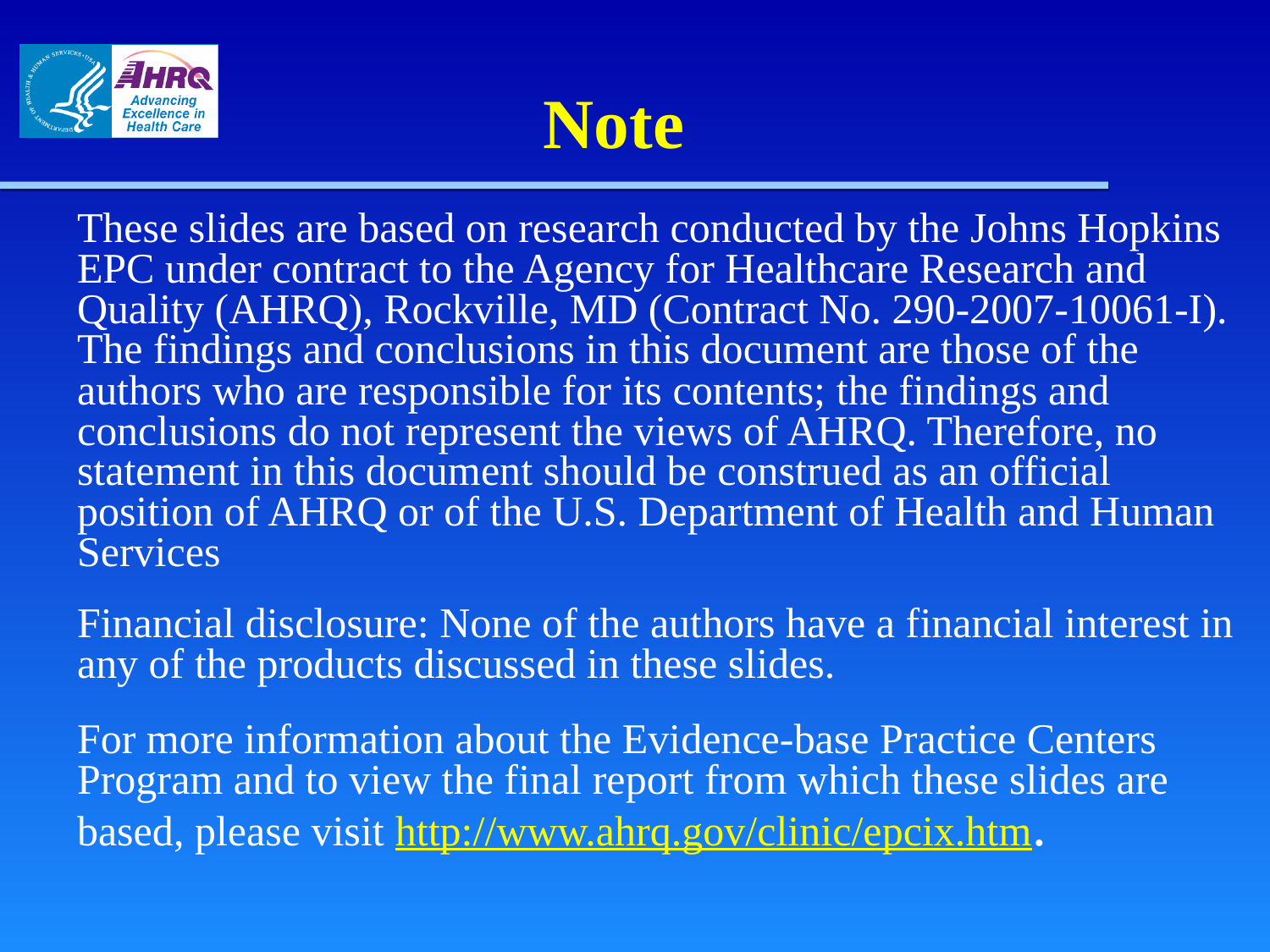

# Note
	These slides are based on research conducted by the Johns Hopkins EPC under contract to the Agency for Healthcare Research and Quality (AHRQ), Rockville, MD (Contract No. 290-2007-10061-I). The findings and conclusions in this document are those of the authors who are responsible for its contents; the findings and conclusions do not represent the views of AHRQ. Therefore, no statement in this document should be construed as an official position of AHRQ or of the U.S. Department of Health and Human Services

	Financial disclosure: None of the authors have a financial interest in any of the products discussed in these slides.

	For more information about the Evidence-base Practice Centers Program and to view the final report from which these slides are based, please visit http://www.ahrq.gov/clinic/epcix.htm.